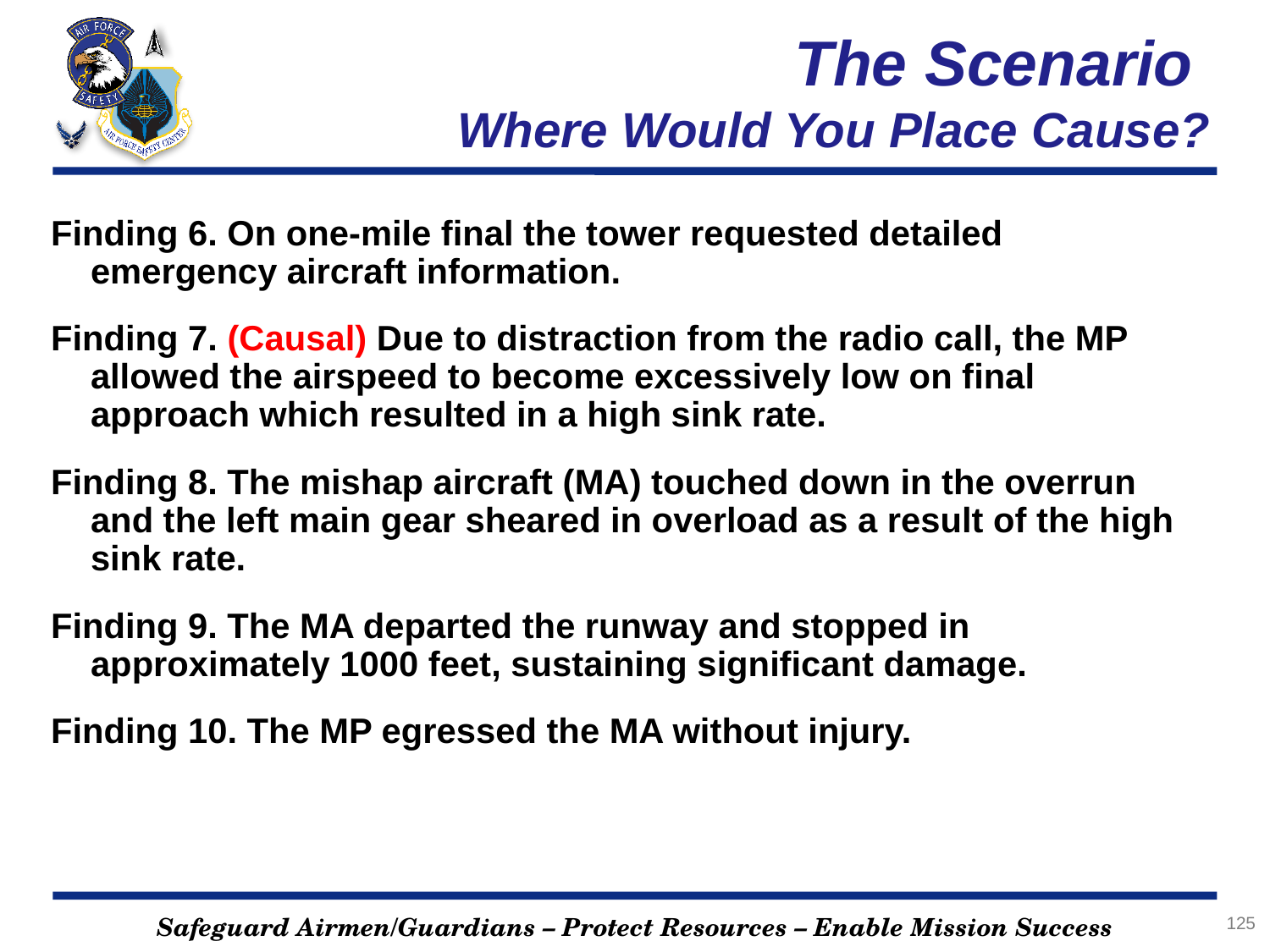

# The Scenario Where Would You Place Cause?
Finding 6. On one-mile final the tower requested detailed emergency aircraft information.

Finding 7. (Causal) Due to distraction from the radio call, the MP allowed the airspeed to become excessively low on final approach which resulted in a high sink rate.

Finding 8. The mishap aircraft (MA) touched down in the overrun and the left main gear sheared in overload as a result of the high sink rate.

Finding 9. The MA departed the runway and stopped in approximately 1000 feet, sustaining significant damage.

Finding 10. The MP egressed the MA without injury.
125